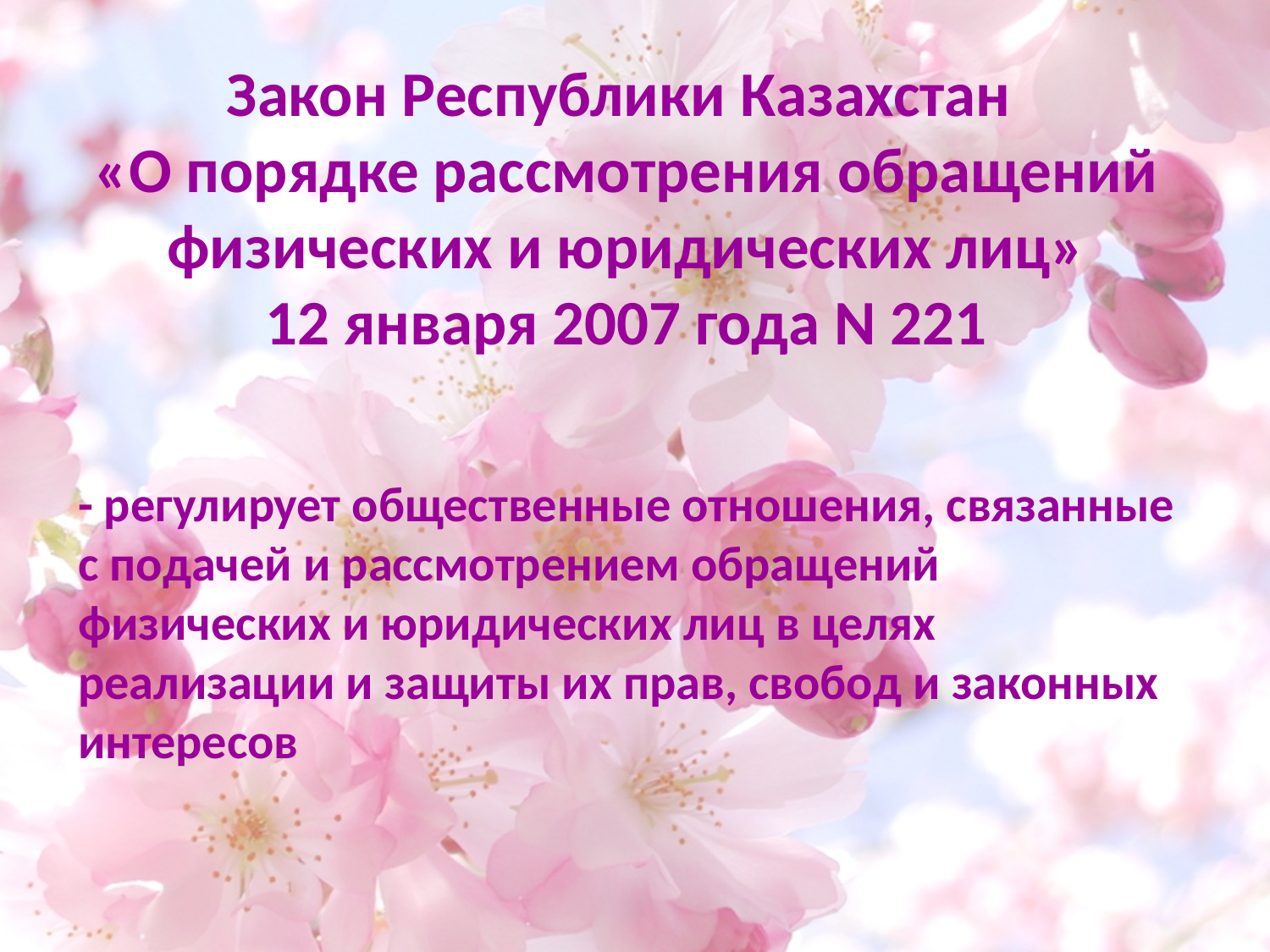

# Закон Республики Казахстан «О порядке рассмотрения обращений физических и юридических лиц» 12 января 2007 года N 221
- регулирует общественные отношения, связанные с подачей и рассмотрением обращений физических и юридических лиц в целях реализации и защиты их прав, свобод и законных интересов